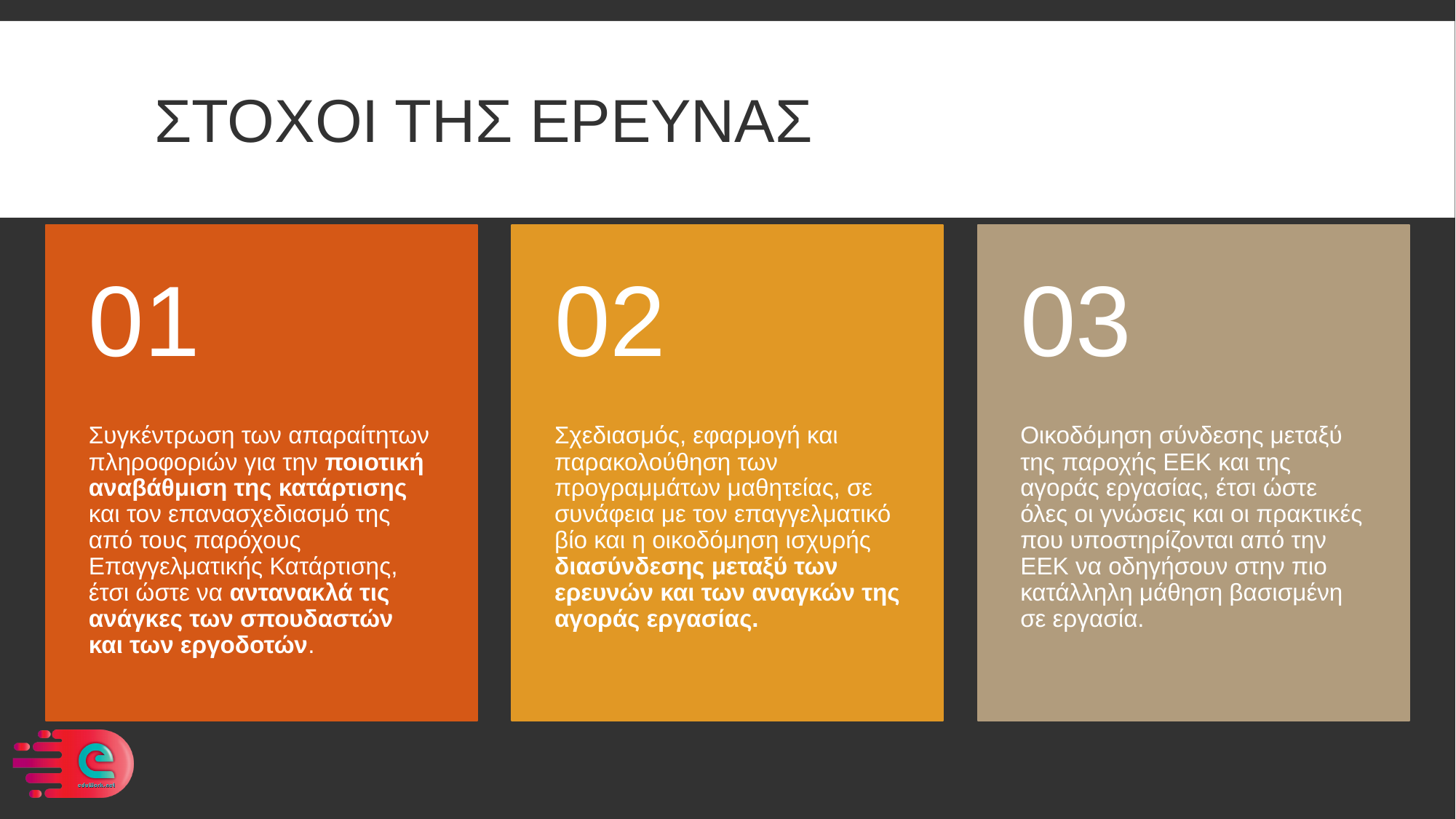

# Στοχοι τηΣ ερευνασ
Συγκέντρωση των απαραίτητων πληροφοριών για την ποιοτική αναβάθμιση της κατάρτισης και τον επανασχεδιασμό της από τους παρόχους Επαγγελματικής Κατάρτισης, έτσι ώστε να αντανακλά τις ανάγκες των σπουδαστών και των εργοδοτών.
01
Σχεδιασμός, εφαρμογή και παρακολούθηση των προγραμμάτων μαθητείας, σε συνάφεια με τον επαγγελματικό βίο και η οικοδόμηση ισχυρής διασύνδεσης μεταξύ των ερευνών και των αναγκών της αγοράς εργασίας.
02
Οικοδόμηση σύνδεσης μεταξύ της παροχής ΕΕΚ και της αγοράς εργασίας, έτσι ώστε όλες οι γνώσεις και οι πρακτικές που υποστηρίζονται από την ΕΕΚ να οδηγήσουν στην πιο κατάλληλη μάθηση βασισμένη σε εργασία.
03